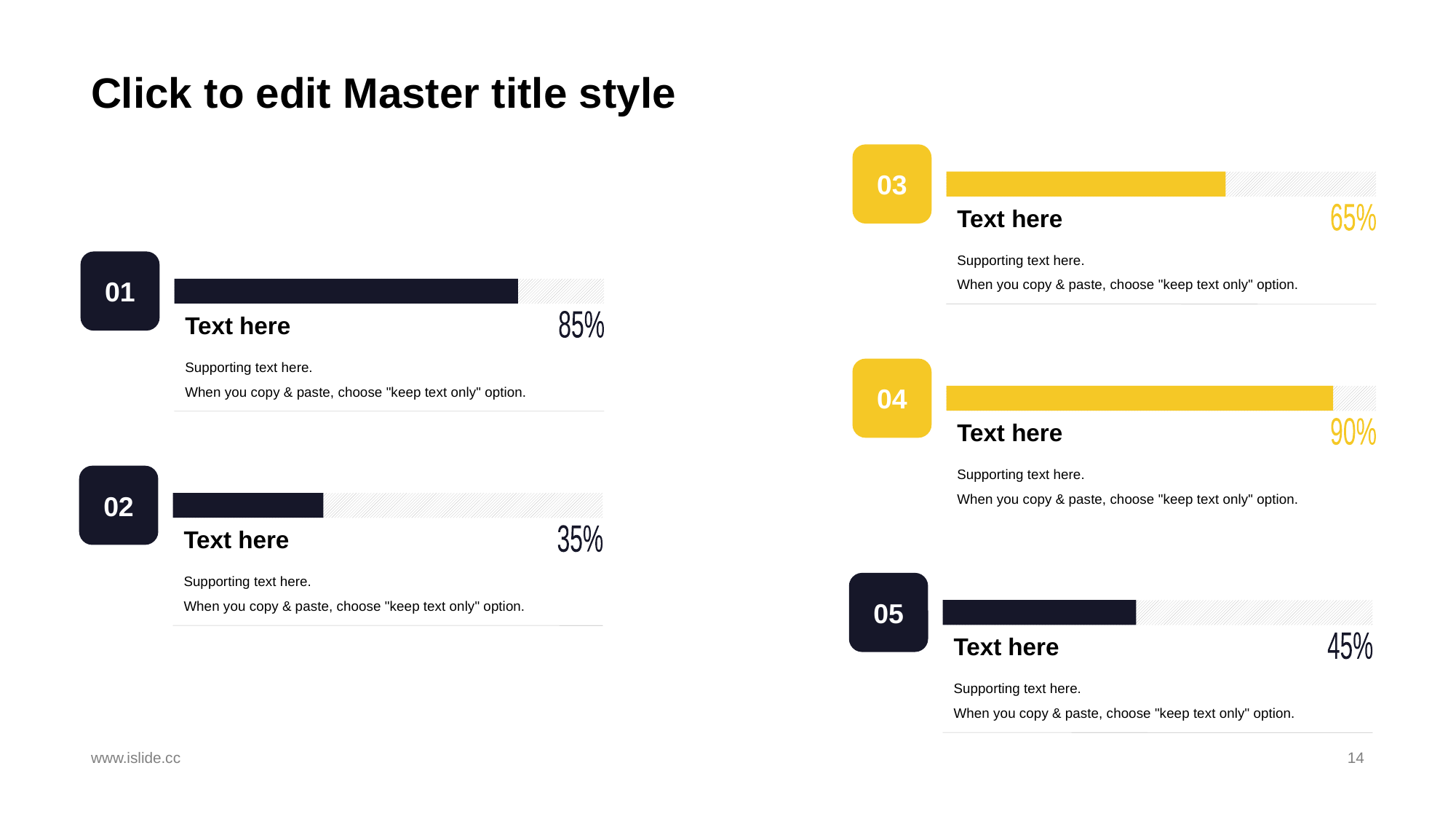

# Click to edit Master title style
03

Text here
65%
Supporting text here.
When you copy & paste, choose "keep text only" option.
01

Text here
85%
Supporting text here.
When you copy & paste, choose "keep text only" option.
04

Text here
90%
Supporting text here.
When you copy & paste, choose "keep text only" option.
02

Text here
35%
Supporting text here.
When you copy & paste, choose "keep text only" option.
05

Text here
45%
Supporting text here.
When you copy & paste, choose "keep text only" option.
www.islide.cc
14